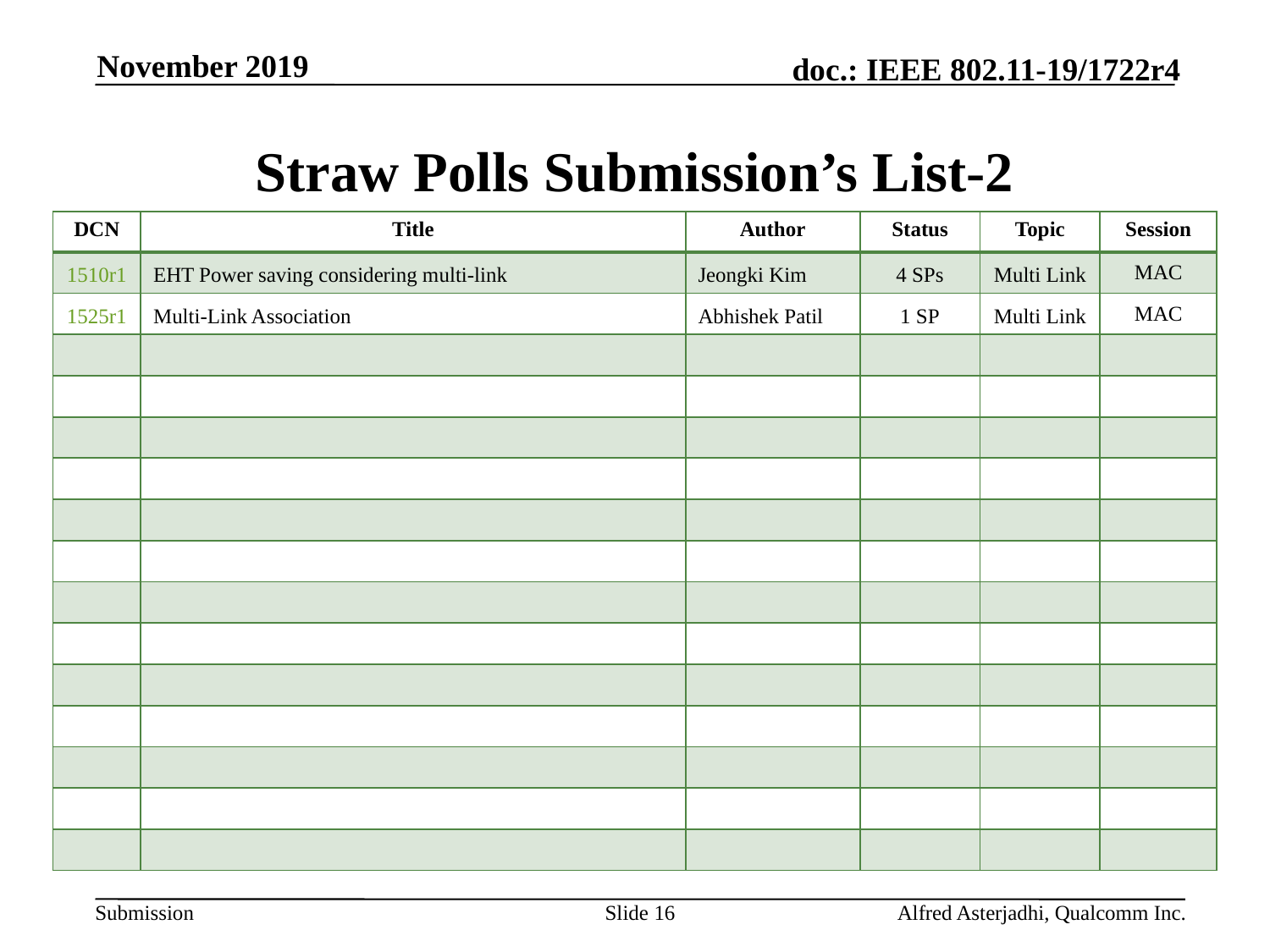

November 2019
# Straw Polls Submission’s List-2
| DCN | Title | Author | Status | Topic | Session |
| --- | --- | --- | --- | --- | --- |
| 1510r1 | EHT Power saving considering multi-link | Jeongki Kim | 4 SPs | Multi Link | MAC |
| 1525r1 | Multi-Link Association | Abhishek Patil | 1 SP | Multi Link | MAC |
|  |  |  |  |  |  |
|  |  |  |  |  |  |
|  |  |  |  |  |  |
|  |  |  |  |  |  |
|  |  |  |  |  |  |
|  |  |  |  |  |  |
|  |  |  |  |  |  |
|  |  |  |  |  |  |
|  |  |  |  |  |  |
|  |  |  |  |  |  |
|  |  |  |  |  |  |
|  |  |  |  |  |  |
|  |  |  |  |  |  |
Slide 16
Alfred Asterjadhi, Qualcomm Inc.